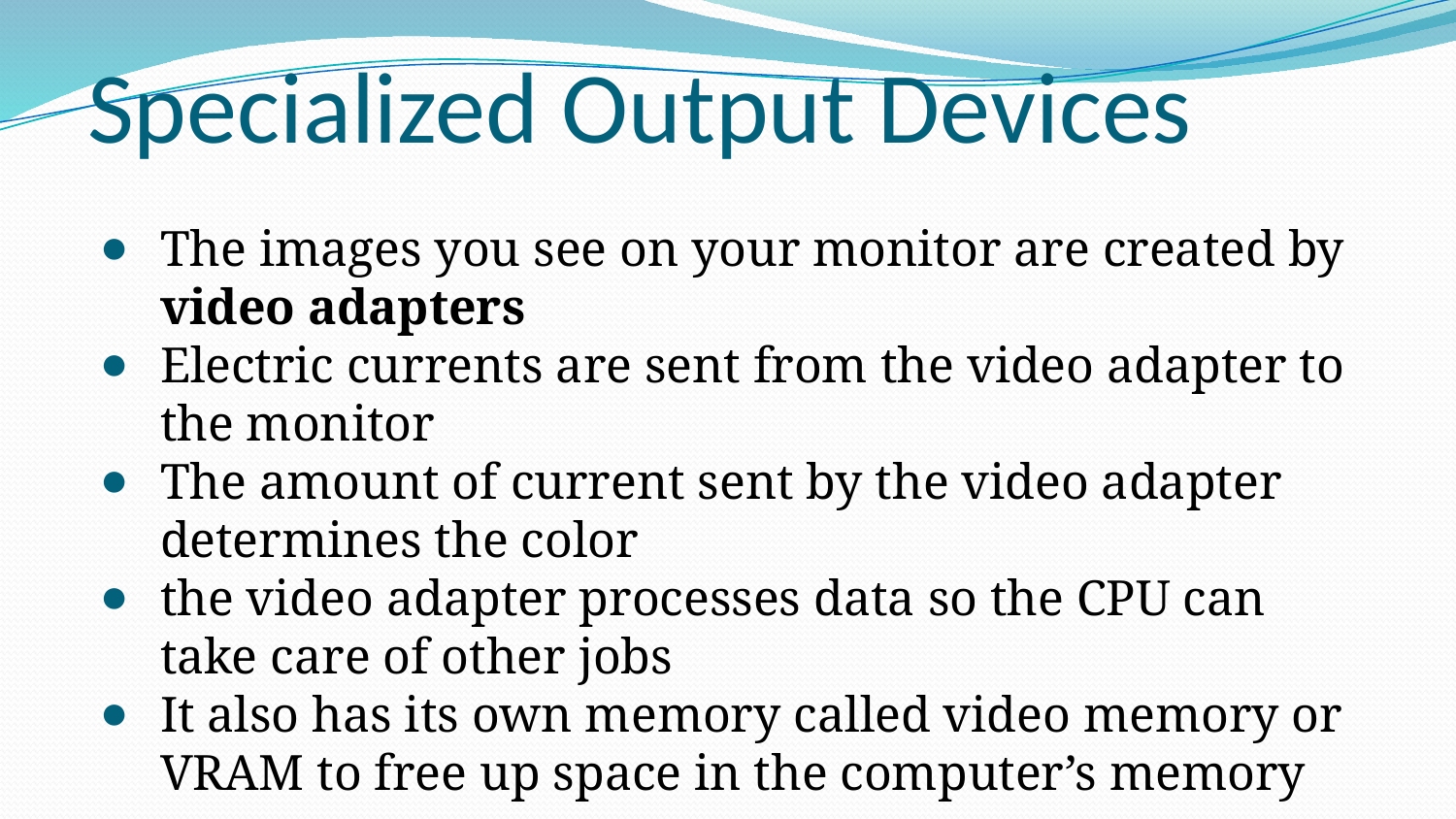

# Specialized Output Devices
The images you see on your monitor are created by video adapters
Electric currents are sent from the video adapter to the monitor
The amount of current sent by the video adapter determines the color
the video adapter processes data so the CPU can take care of other jobs
It also has its own memory called video memory or VRAM to free up space in the computer’s memory